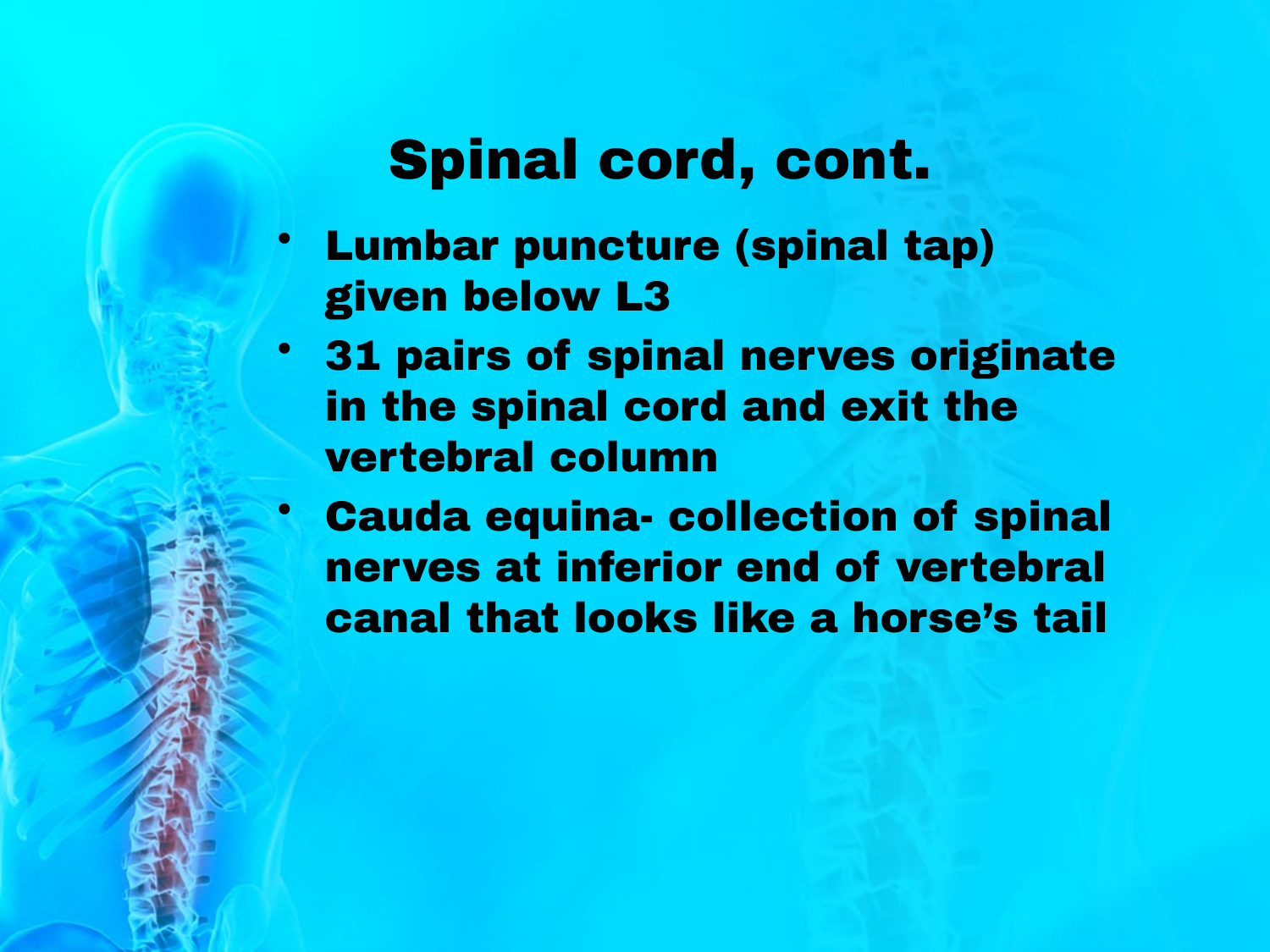

# Spinal cord, cont.
Lumbar puncture (spinal tap) given below L3
31 pairs of spinal nerves originate in the spinal cord and exit the vertebral column
Cauda equina- collection of spinal nerves at inferior end of vertebral canal that looks like a horse’s tail